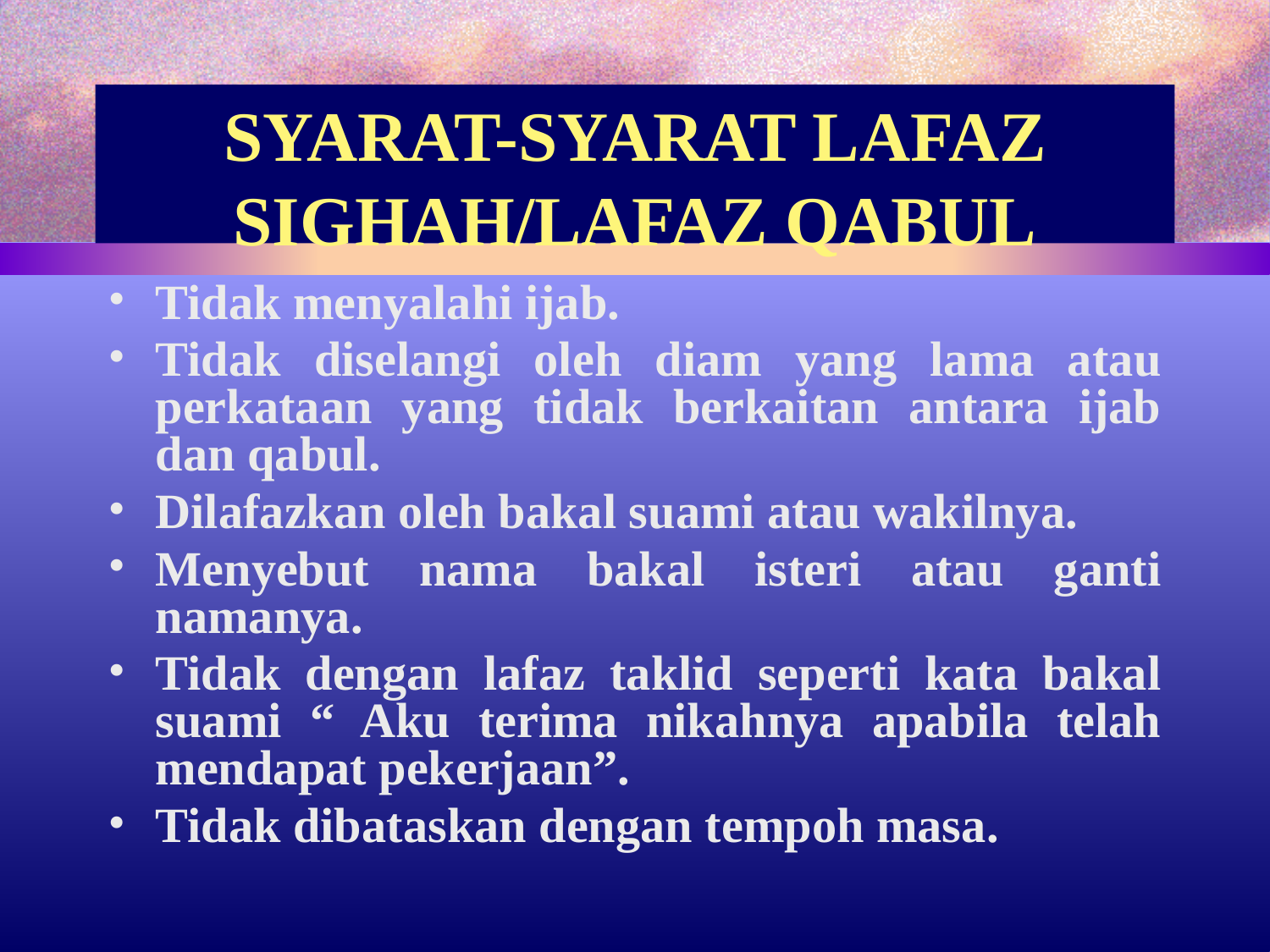

# SYARAT-SYARAT LAFAZ SIGHAH/LAFAZ QABUL
Tidak menyalahi ijab.
Tidak diselangi oleh diam yang lama atau perkataan yang tidak berkaitan antara ijab dan qabul.
Dilafazkan oleh bakal suami atau wakilnya.
Menyebut nama bakal isteri atau ganti namanya.
Tidak dengan lafaz taklid seperti kata bakal suami “ Aku terima nikahnya apabila telah mendapat pekerjaan”.
Tidak dibataskan dengan tempoh masa.